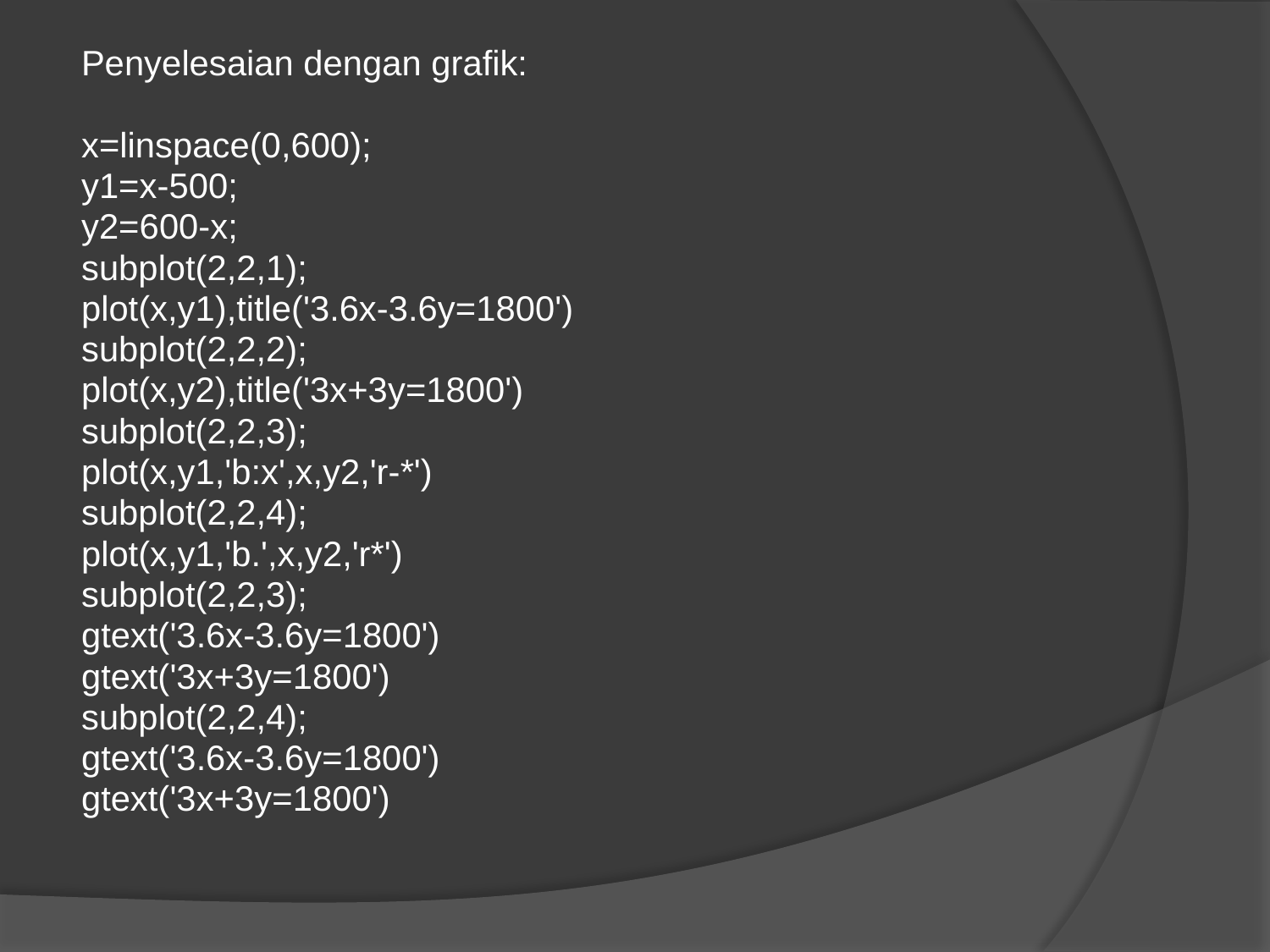

Penyelesaian dengan grafik:

x=linspace(0,600);
y1=x-500;
y2=600-x;
subplot(2,2,1);
plot(x,y1),title('3.6x-3.6y=1800')
subplot(2,2,2);
plot(x,y2),title('3x+3y=1800')
subplot(2,2,3);
plot(x,y1,'b:x',x,y2,'r-*')
subplot(2,2,4);
plot(x,y1,'b.',x,y2,'r*')
subplot(2,2,3);
gtext('3.6x-3.6y=1800')
gtext('3x+3y=1800')
subplot(2,2,4);
gtext('3.6x-3.6y=1800')
gtext('3x+3y=1800')